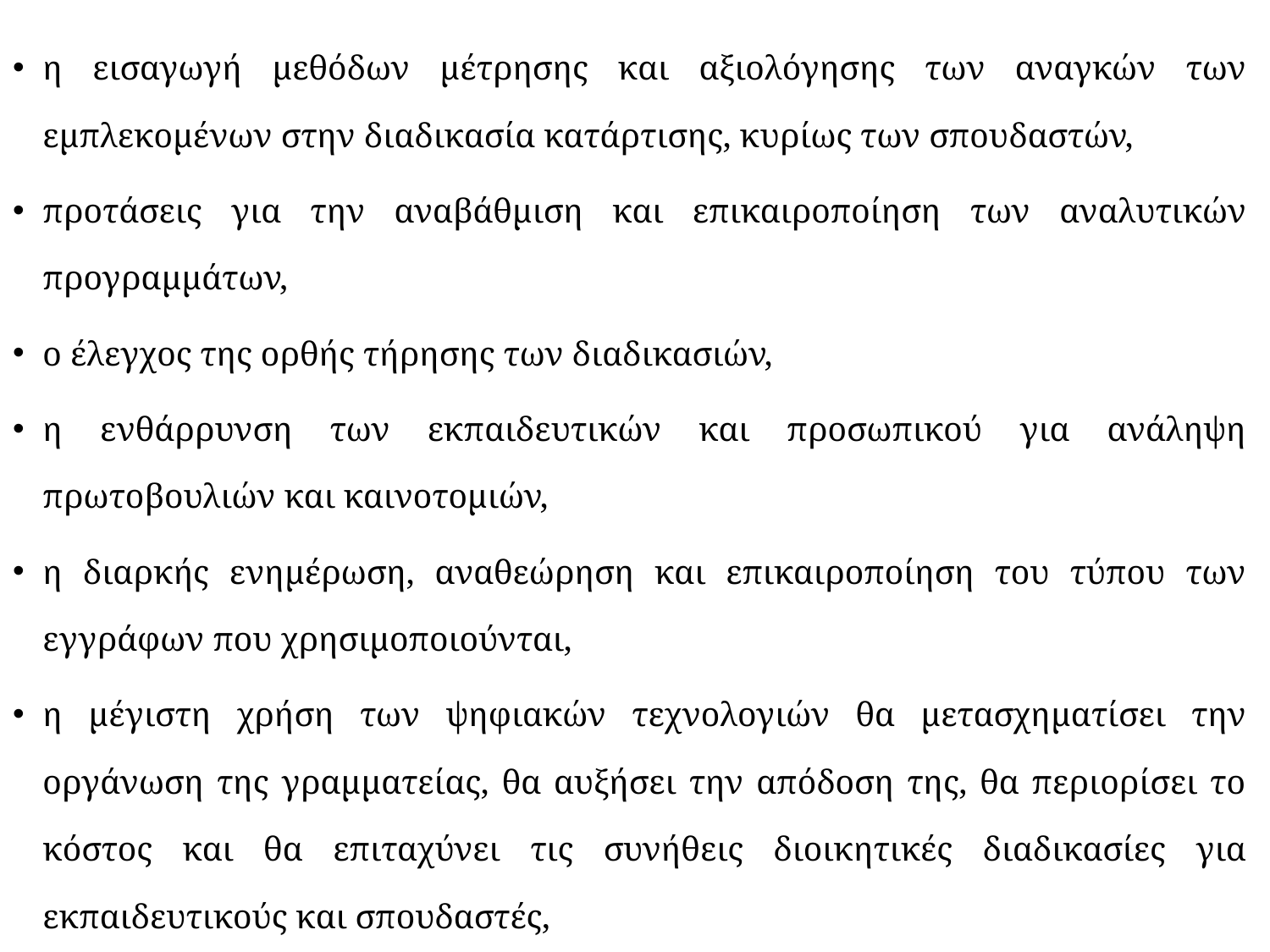

η εισαγωγή μεθόδων μέτρησης και αξιολόγησης των αναγκών των εμπλεκομένων στην διαδικασία κατάρτισης, κυρίως των σπουδαστών,
προτάσεις για την αναβάθμιση και επικαιροποίηση των αναλυτικών προγραμμάτων,
ο έλεγχος της ορθής τήρησης των διαδικασιών,
η ενθάρρυνση των εκπαιδευτικών και προσωπικού για ανάληψη πρωτοβουλιών και καινοτομιών,
η διαρκής ενημέρωση, αναθεώρηση και επικαιροποίηση του τύπου των εγγράφων που χρησιμοποιούνται,
η μέγιστη χρήση των ψηφιακών τεχνολογιών θα μετασχηματίσει την οργάνωση της γραμματείας, θα αυξήσει την απόδοση της, θα περιορίσει το κόστος και θα επιταχύνει τις συνήθεις διοικητικές διαδικασίες για εκπαιδευτικούς και σπουδαστές,